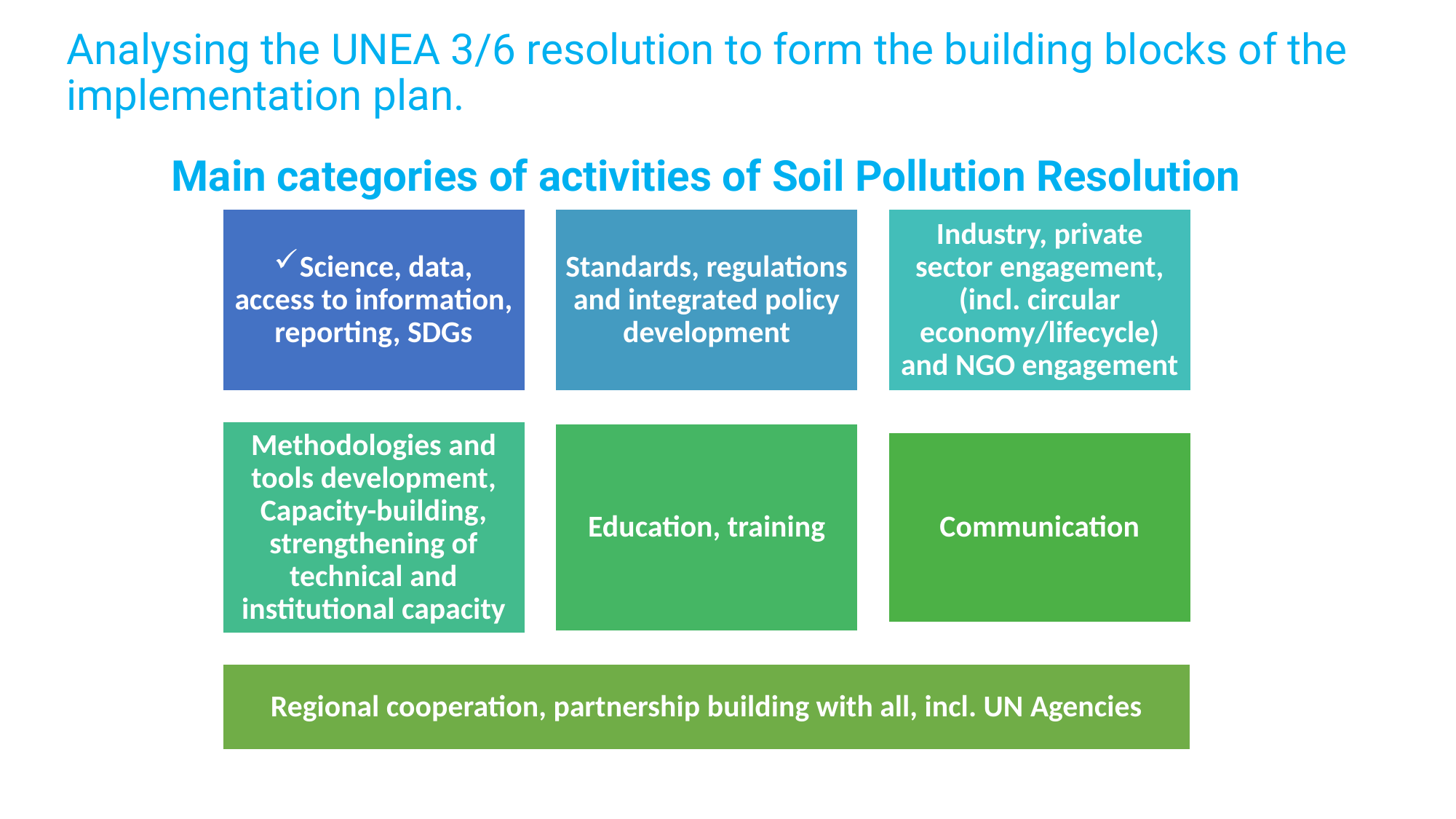

# Analysing the UNEA 3/6 resolution to form the building blocks of the implementation plan.
Main categories of activities of Soil Pollution Resolution
Science, data, access to information, reporting, SDGs
Standards, regulations and integrated policy development
Industry, private sector engagement, (incl. circular economy/lifecycle) and NGO engagement
Methodologies and tools development, Capacity-building, strengthening of technical and institutional capacity
Education, training
Communication
Regional cooperation, partnership building with all, incl. UN Agencies